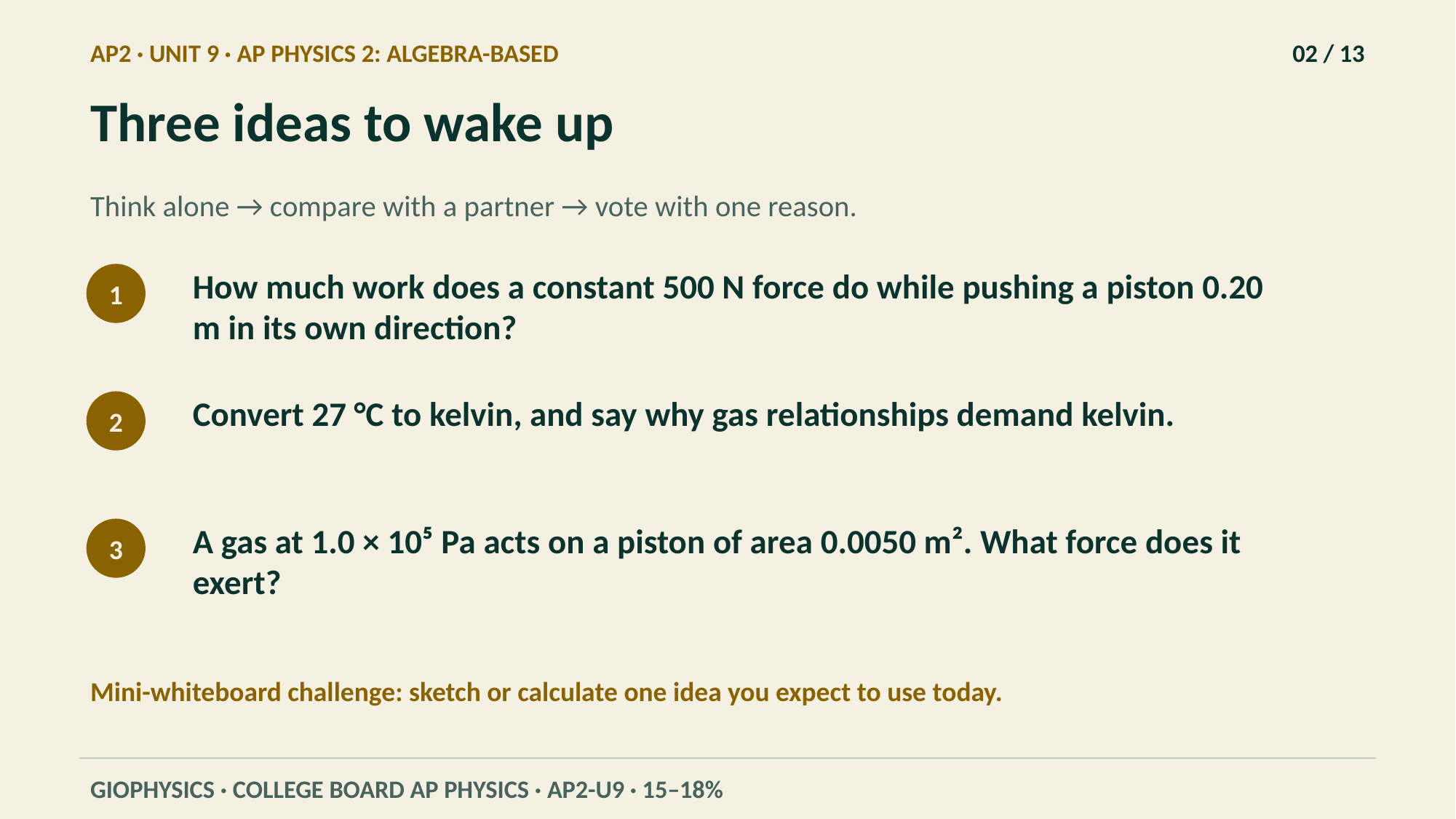

AP2 · UNIT 9 · AP PHYSICS 2: ALGEBRA-BASED
02 / 13
Three ideas to wake up
Think alone → compare with a partner → vote with one reason.
How much work does a constant 500 N force do while pushing a piston 0.20 m in its own direction?

1
Convert 27 °C to kelvin, and say why gas relationships demand kelvin.

2
A gas at 1.0 × 10⁵ Pa acts on a piston of area 0.0050 m². What force does it exert?

3
Mini-whiteboard challenge: sketch or calculate one idea you expect to use today.

GIOPHYSICS · COLLEGE BOARD AP PHYSICS · AP2-U9 · 15–18%